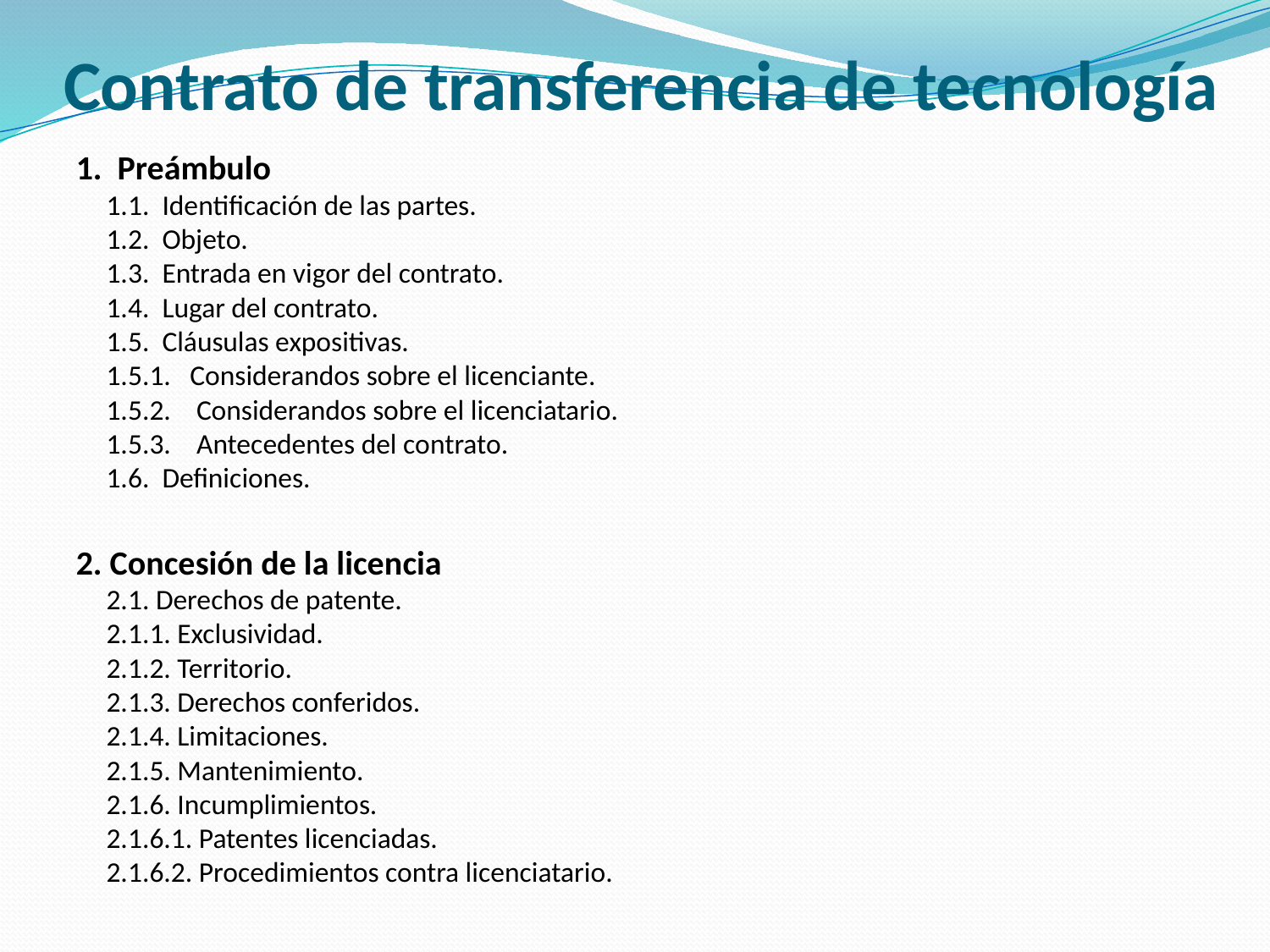

# Contrato de transferencia de tecnología
1.  Preámbulo
1.1.  Identificación de las partes.
1.2.  Objeto.
1.3.  Entrada en vigor del contrato.
1.4.  Lugar del contrato.
1.5.  Cláusulas expositivas.
	1.5.1.   Considerandos sobre el licenciante.
	1.5.2.    Considerandos sobre el licenciatario.
	1.5.3.    Antecedentes del contrato.
1.6.  Definiciones.
2. Concesión de la licencia
2.1. Derechos de patente.
	2.1.1. Exclusividad.
	2.1.2. Territorio.
	2.1.3. Derechos conferidos.
	2.1.4. Limitaciones.
	2.1.5. Mantenimiento.
	2.1.6. Incumplimientos.
		2.1.6.1. Patentes licenciadas.
		2.1.6.2. Procedimientos contra licenciatario.